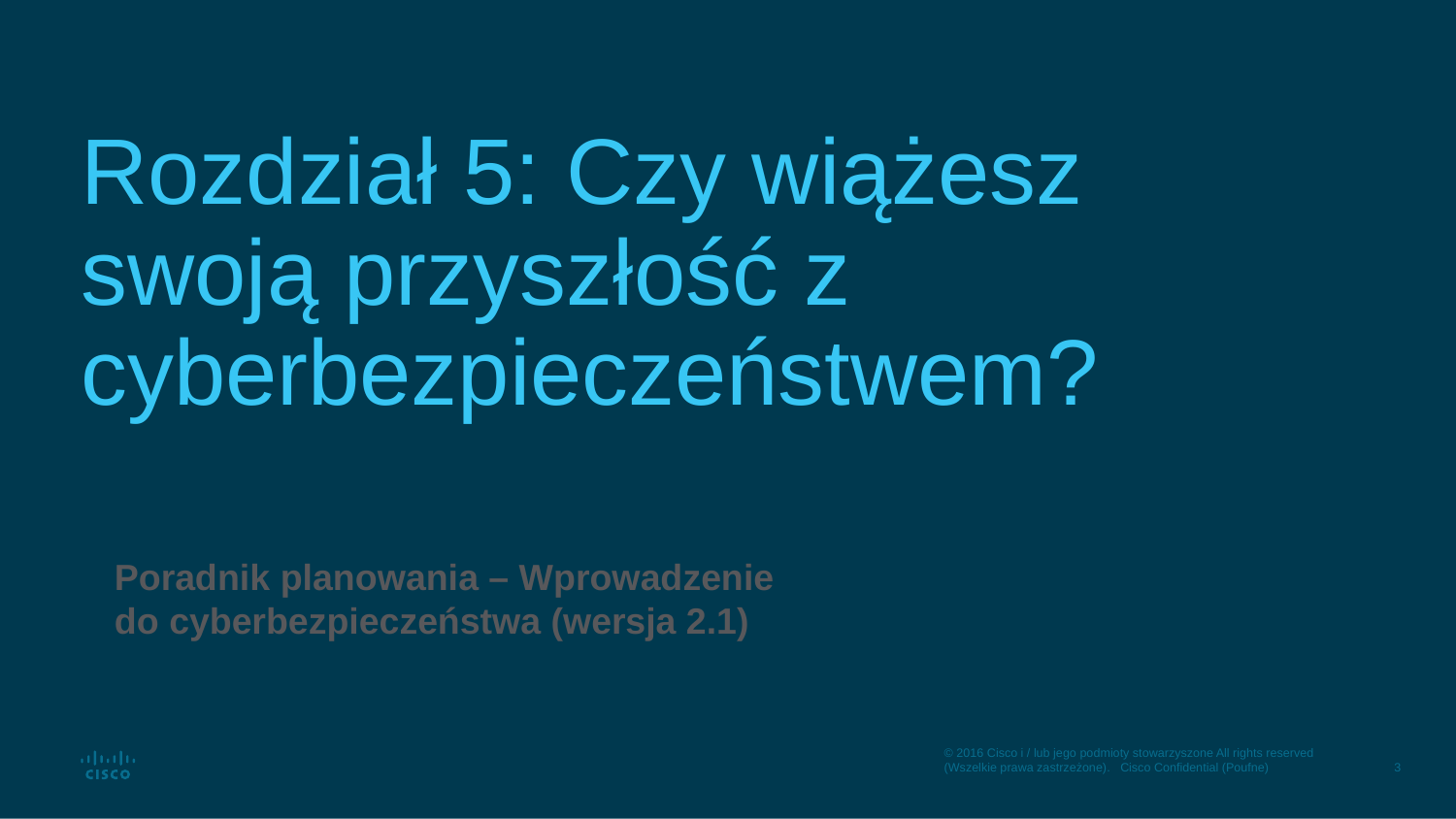

# Rozdział 5: Czy wiążesz swoją przyszłość z cyberbezpieczeństwem?
Poradnik planowania – Wprowadzenie do cyberbezpieczeństwa (wersja 2.1)